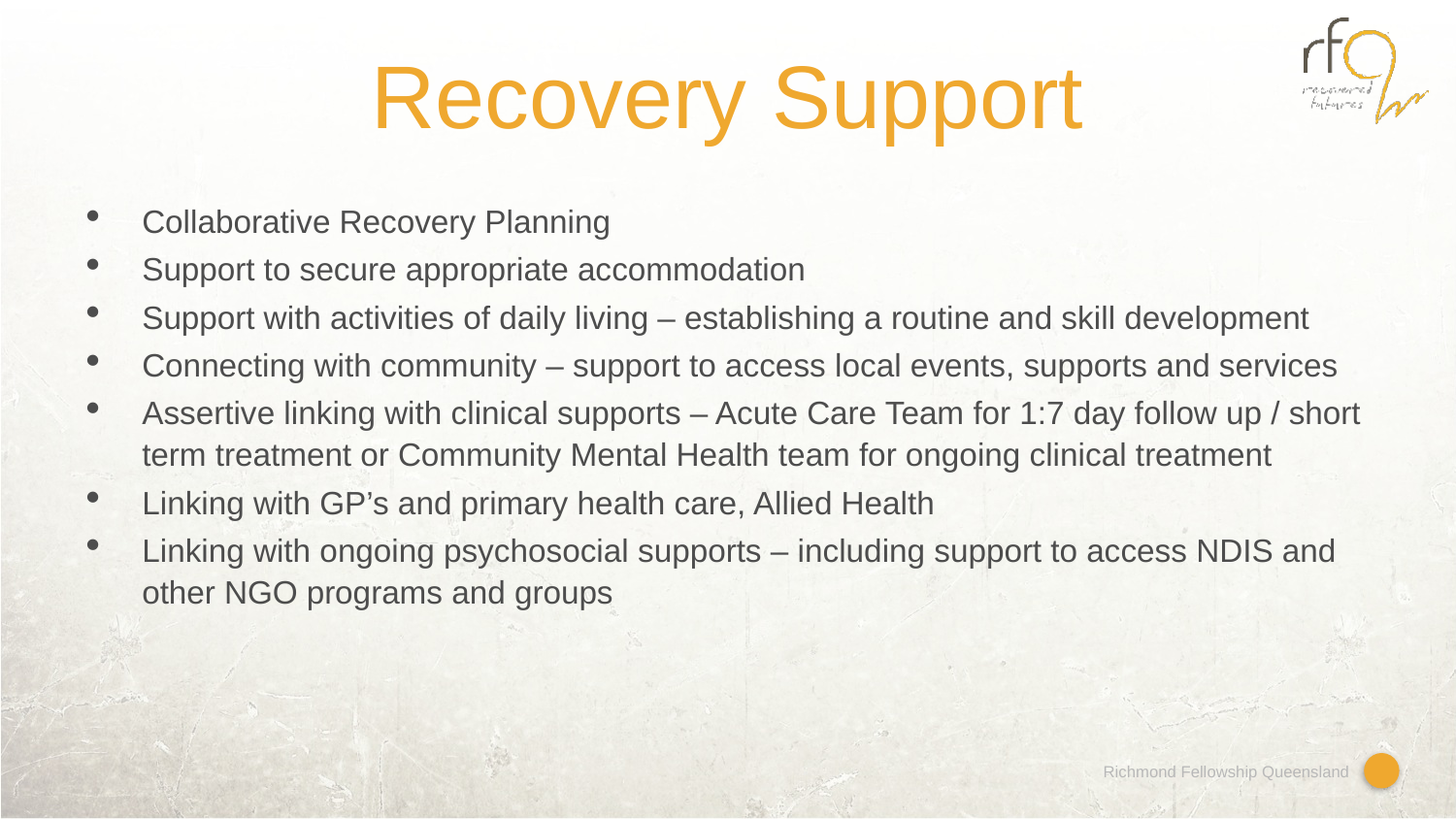

# Recovery Support
Collaborative Recovery Planning
Support to secure appropriate accommodation
Support with activities of daily living – establishing a routine and skill development
Connecting with community – support to access local events, supports and services
Assertive linking with clinical supports – Acute Care Team for 1:7 day follow up / short term treatment or Community Mental Health team for ongoing clinical treatment
Linking with GP’s and primary health care, Allied Health
Linking with ongoing psychosocial supports – including support to access NDIS and other NGO programs and groups